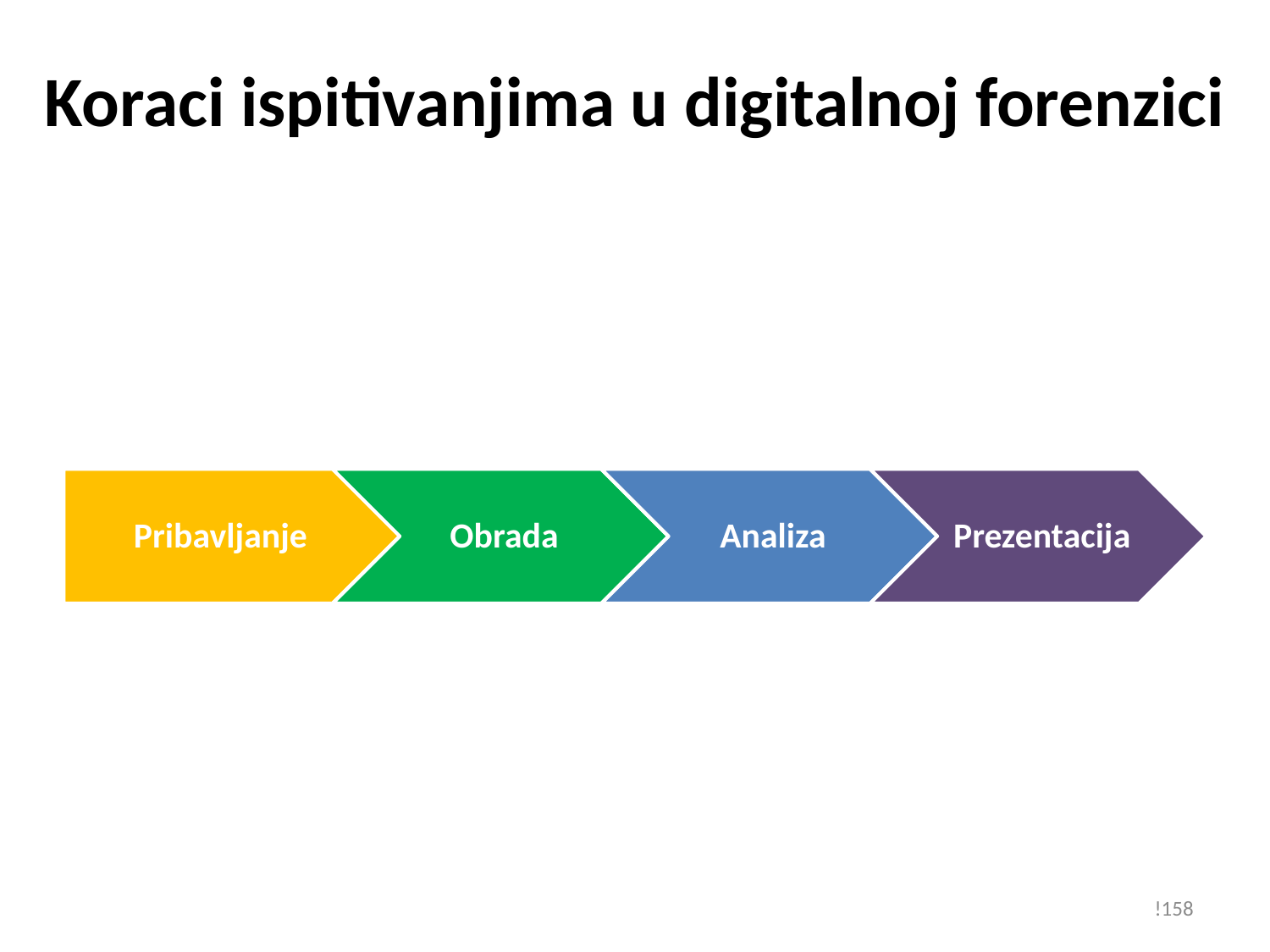

# Koraci ispitivanjima u digitalnoj forenzici
Pribavljanje
Obrada
Analiza
Prezentacija
!158